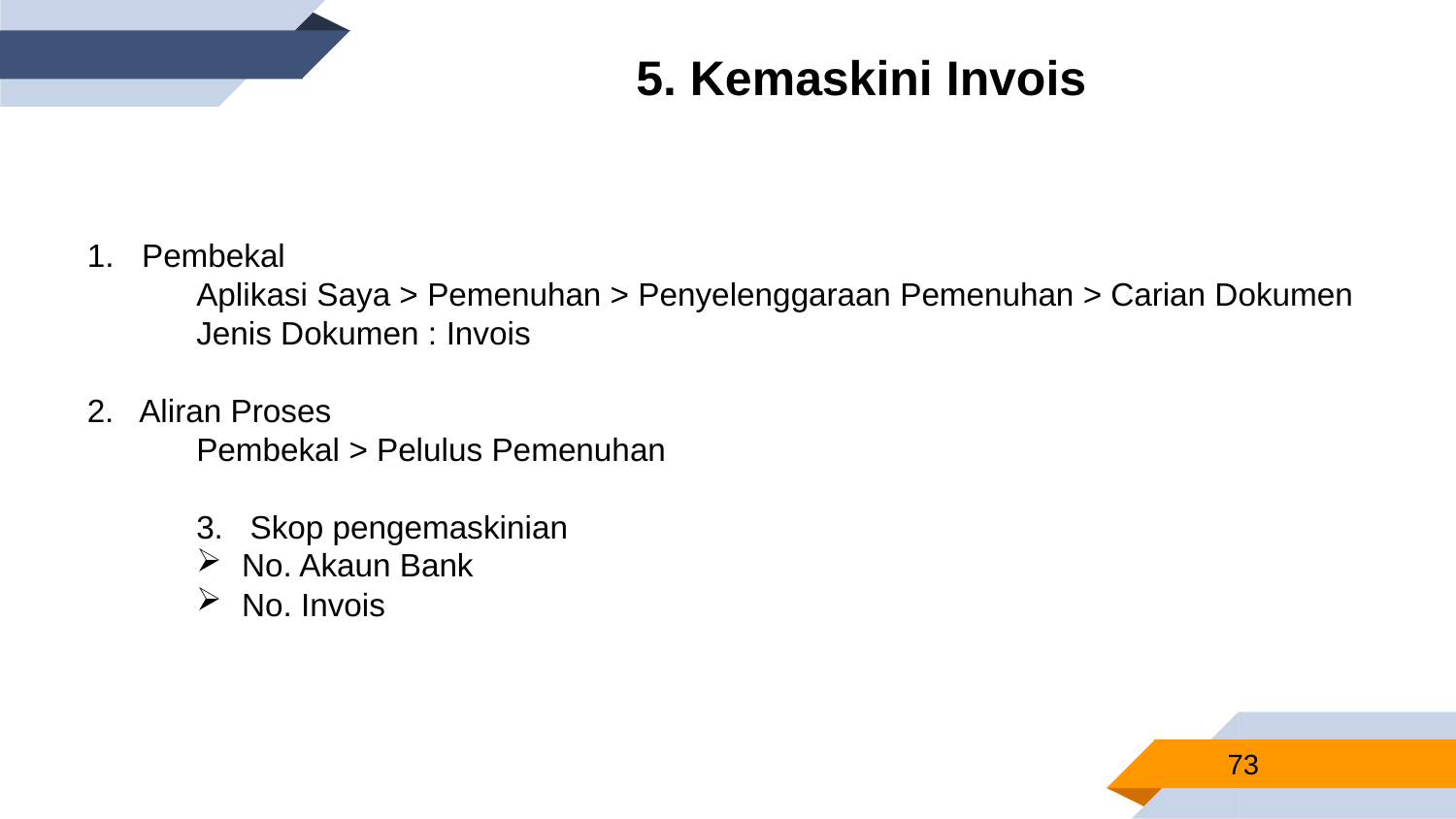

5. Kemaskini Invois

Pembekal
Aplikasi Saya > Pemenuhan > Penyelenggaraan Pemenuhan > Carian Dokumen
Jenis Dokumen : Invois

2.   Aliran Proses
Pembekal > Pelulus Pemenuhan

3.   Skop pengemaskinian
No. Akaun Bank
No. Invois

73